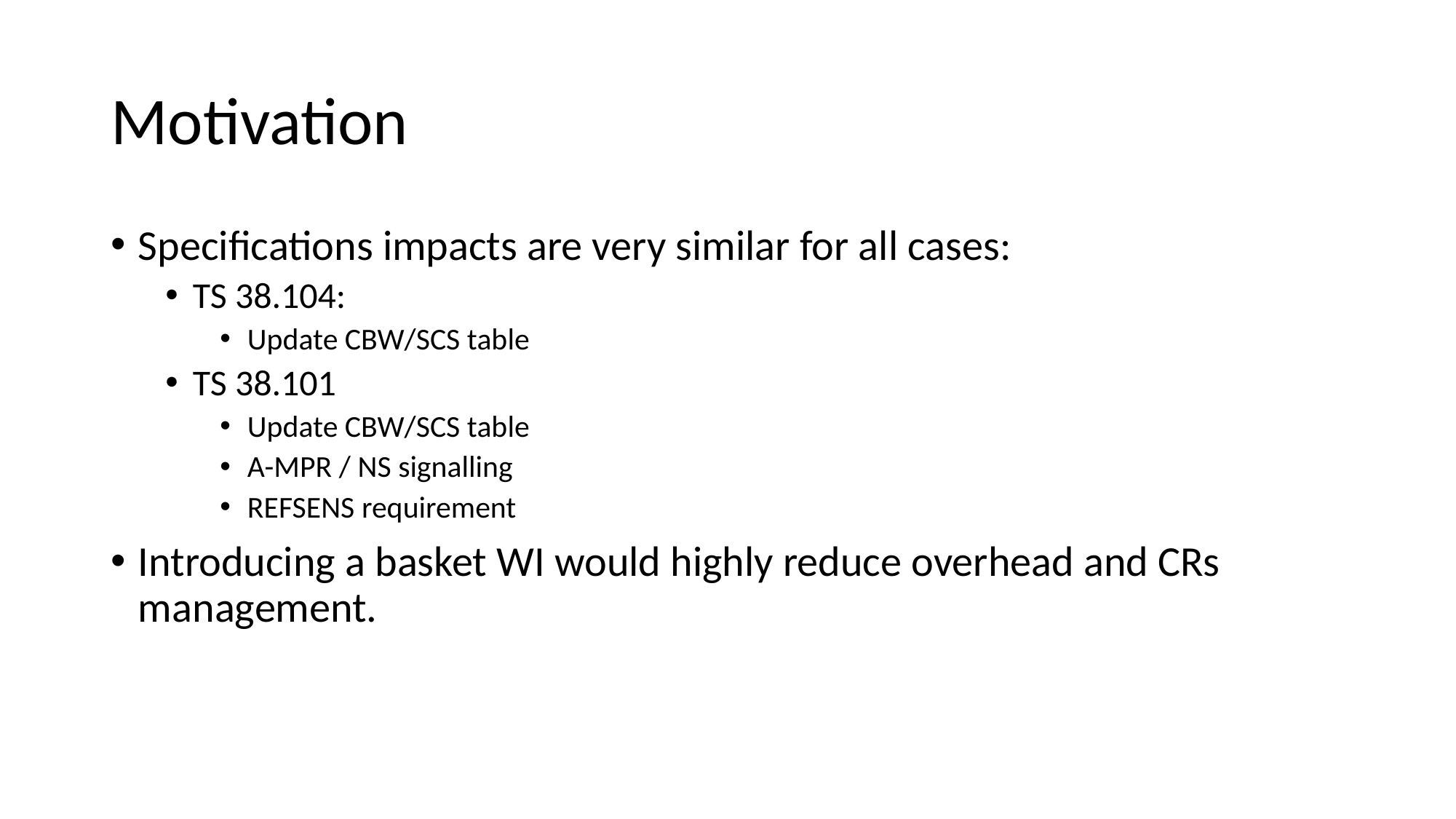

# Motivation
Specifications impacts are very similar for all cases:
TS 38.104:
Update CBW/SCS table
TS 38.101
Update CBW/SCS table
A-MPR / NS signalling
REFSENS requirement
Introducing a basket WI would highly reduce overhead and CRs management.